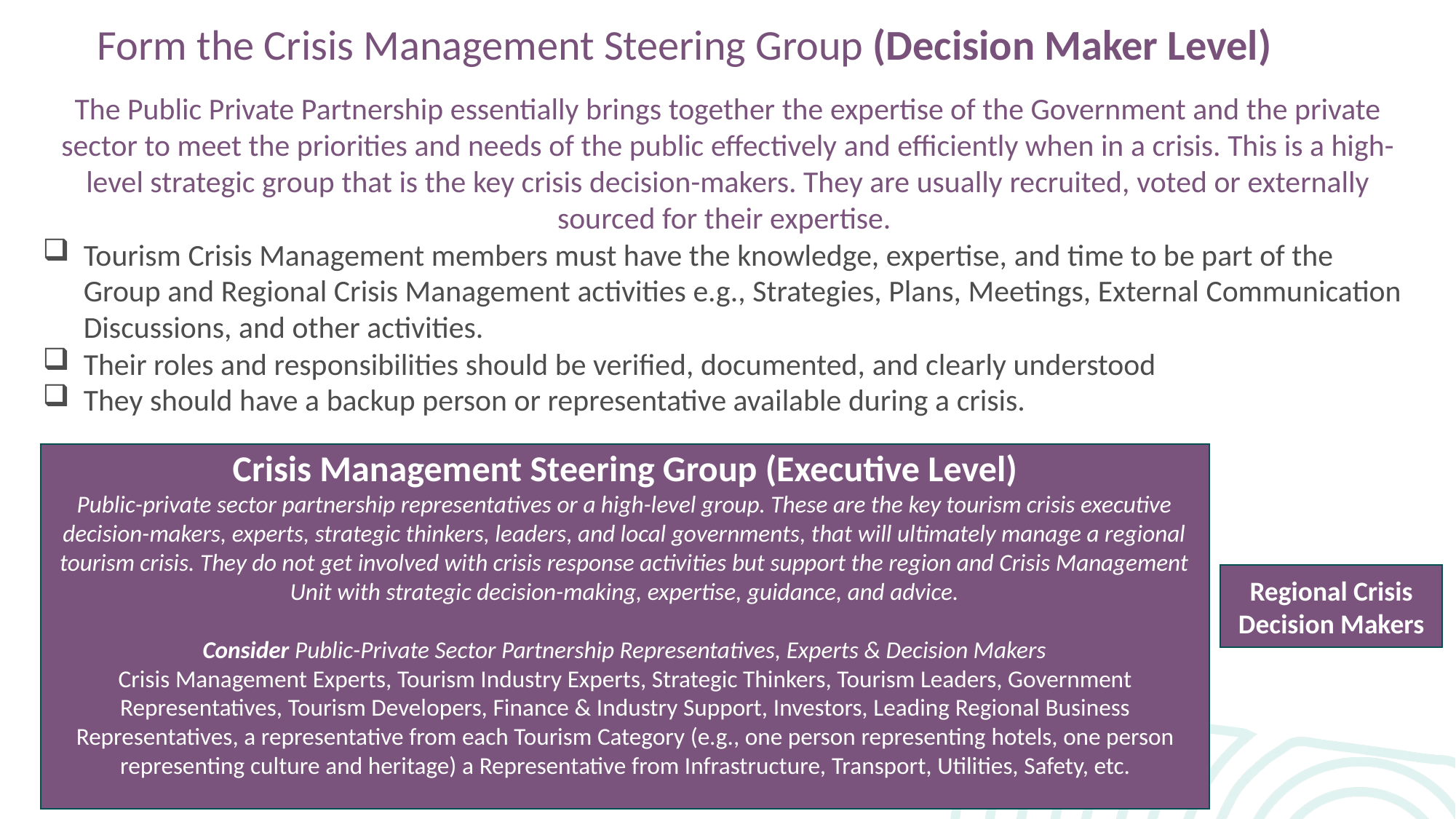

Form the Crisis Management Steering Group (Decision Maker Level)
The Public Private Partnership essentially brings together the expertise of the Government and the private sector to meet the priorities and needs of the public effectively and efficiently when in a crisis. This is a high-level strategic group that is the key crisis decision-makers. They are usually recruited, voted or externally sourced for their expertise.
Tourism Crisis Management members must have the knowledge, expertise, and time to be part of the Group and Regional Crisis Management activities e.g., Strategies, Plans, Meetings, External Communication Discussions, and other activities.
Their roles and responsibilities should be verified, documented, and clearly understood
They should have a backup person or representative available during a crisis.
Crisis Management Steering Group (Executive Level)
Public-private sector partnership representatives or a high-level group. These are the key tourism crisis executive decision-makers, experts, strategic thinkers, leaders, and local governments, that will ultimately manage a regional tourism crisis. They do not get involved with crisis response activities but support the region and Crisis Management Unit with strategic decision-making, expertise, guidance, and advice.

Consider Public-Private Sector Partnership Representatives, Experts & Decision Makers
Crisis Management Experts, Tourism Industry Experts, Strategic Thinkers, Tourism Leaders, Government Representatives, Tourism Developers, Finance & Industry Support, Investors, Leading Regional Business Representatives, a representative from each Tourism Category (e.g., one person representing hotels, one person representing culture and heritage) a Representative from Infrastructure, Transport, Utilities, Safety, etc.

Regional Crisis Decision Makers